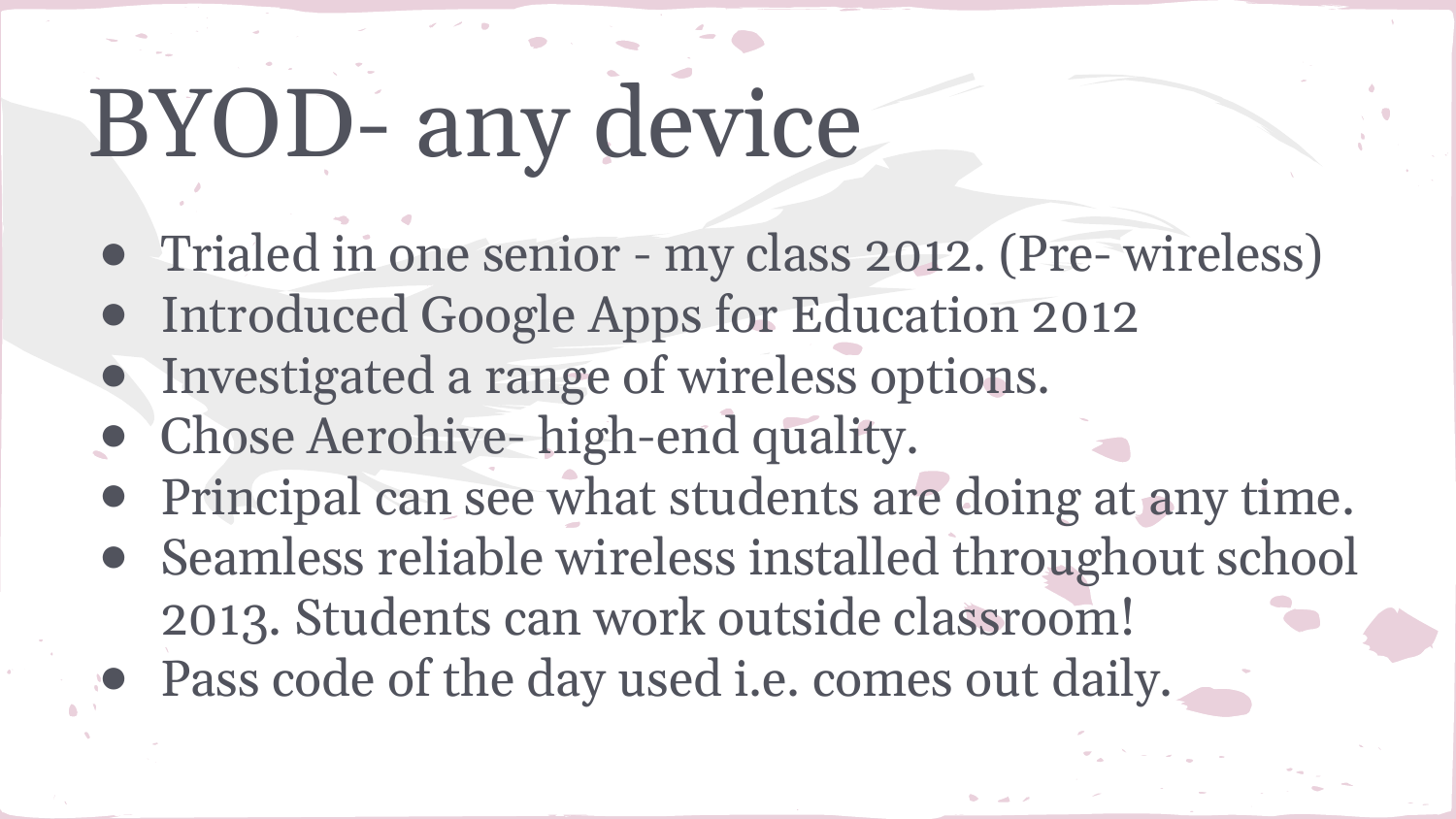

# BYOD- any device
Trialed in one senior - my class 2012. (Pre- wireless)
Introduced Google Apps for Education 2012
Investigated a range of wireless options.
Chose Aerohive- high-end quality.
Principal can see what students are doing at any time.
Seamless reliable wireless installed throughout school 2013. Students can work outside classroom!
Pass code of the day used i.e. comes out daily.